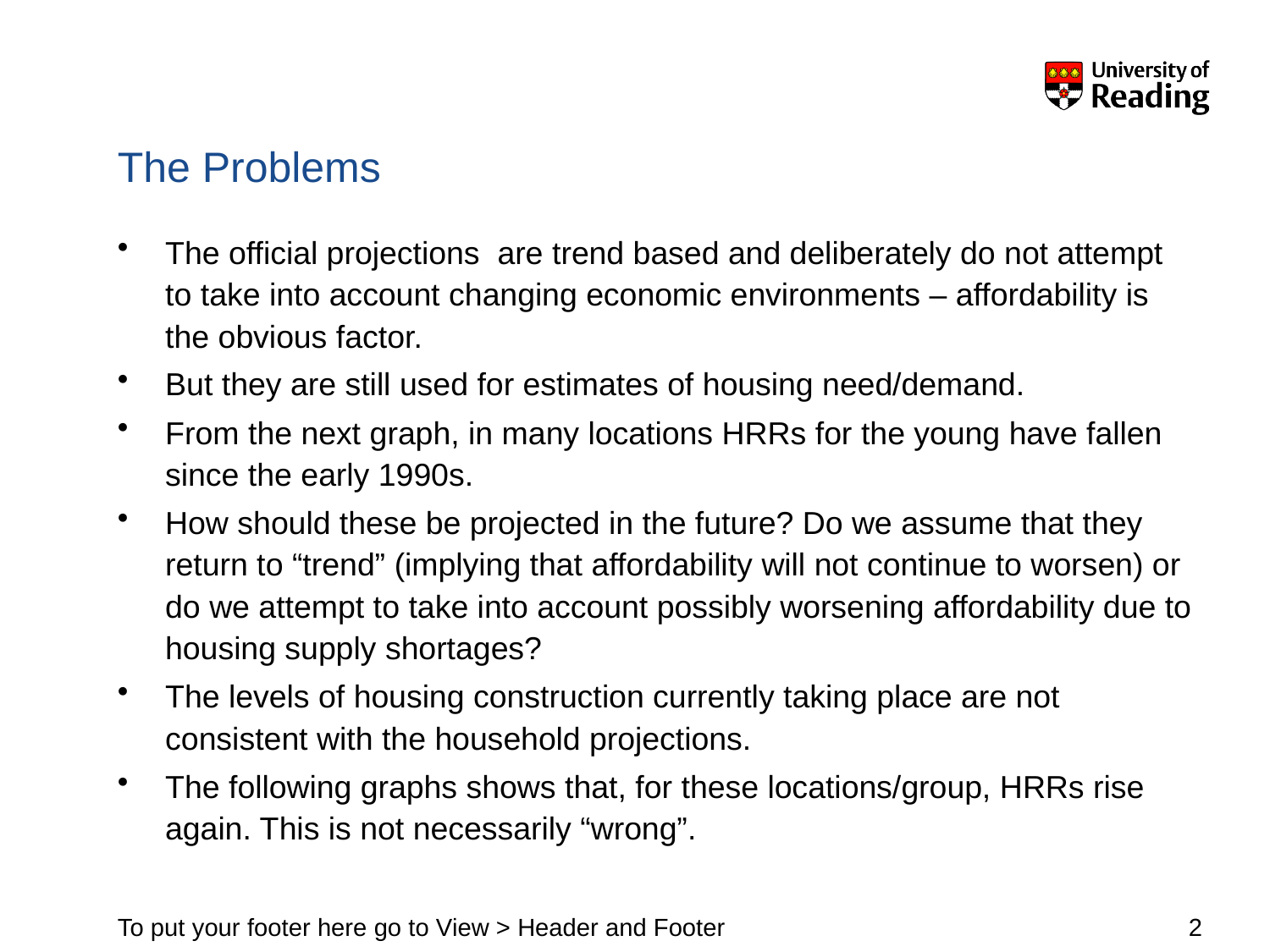

# The Problems
The official projections  are trend based and deliberately do not attempt to take into account changing economic environments – affordability is the obvious factor.
But they are still used for estimates of housing need/demand.
From the next graph, in many locations HRRs for the young have fallen since the early 1990s.
How should these be projected in the future? Do we assume that they return to “trend” (implying that affordability will not continue to worsen) or do we attempt to take into account possibly worsening affordability due to housing supply shortages?
The levels of housing construction currently taking place are not consistent with the household projections.
The following graphs shows that, for these locations/group, HRRs rise again. This is not necessarily “wrong”.

2